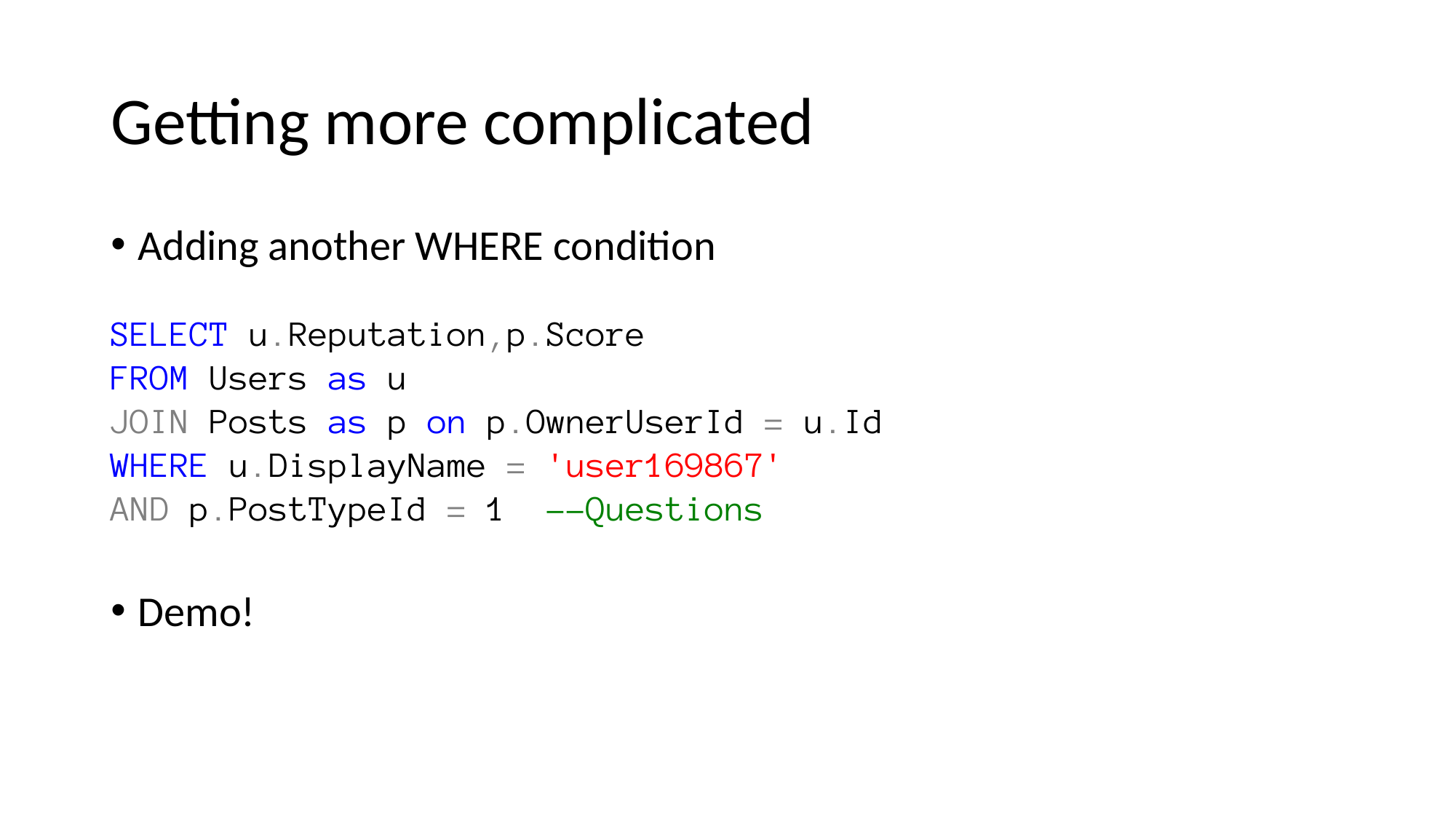

# Getting more complicated
Adding another WHERE condition

Demo!
SELECT u.Reputation,p.Score
FROM Users as u
JOIN Posts as p on p.OwnerUserId = u.Id
WHERE u.DisplayName = 'user169867'
AND p.PostTypeId = 1  --Questions